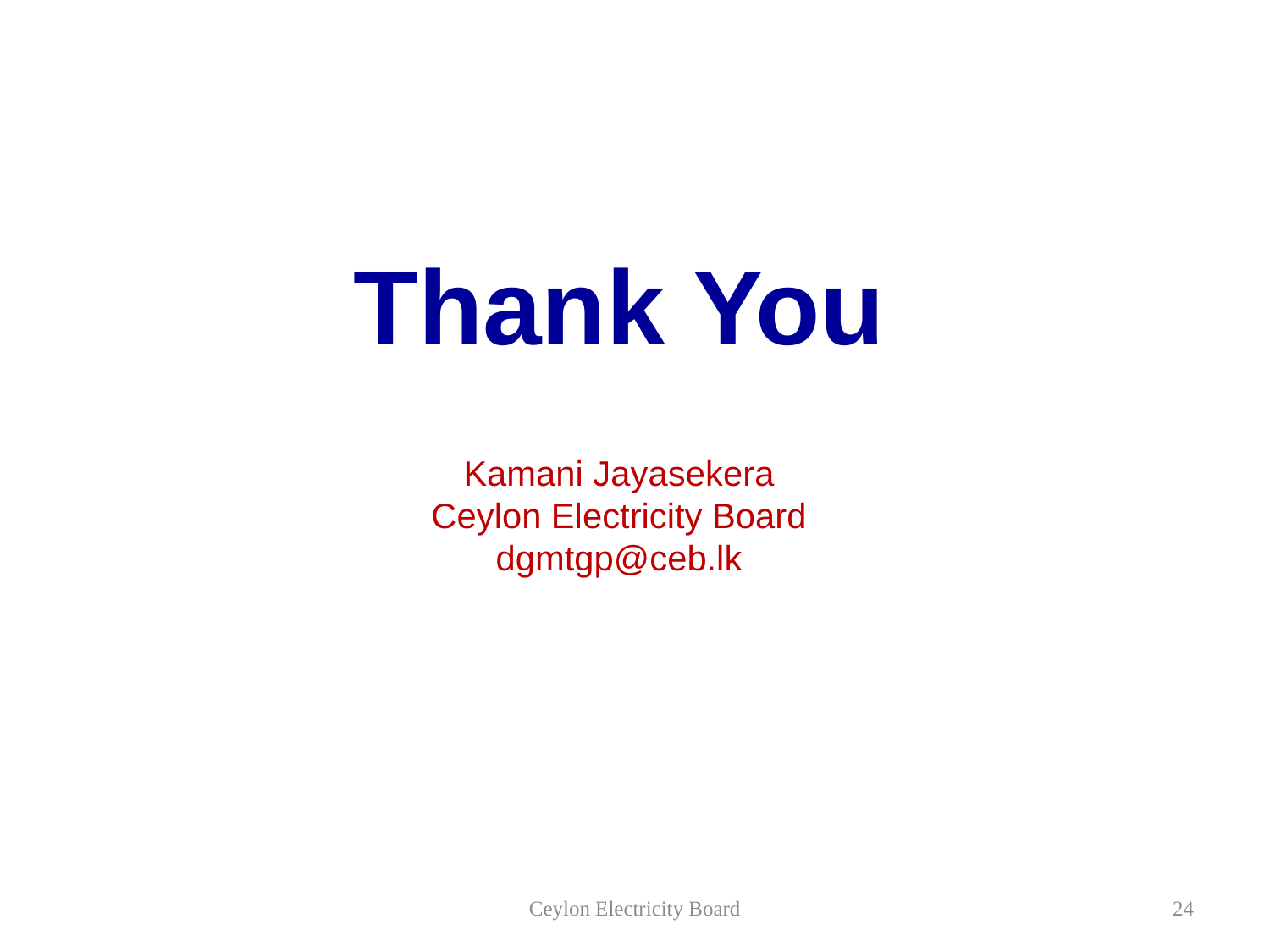

Thank You
Kamani Jayasekera
Ceylon Electricity Board
dgmtgp@ceb.lk
Ceylon Electricity Board
24